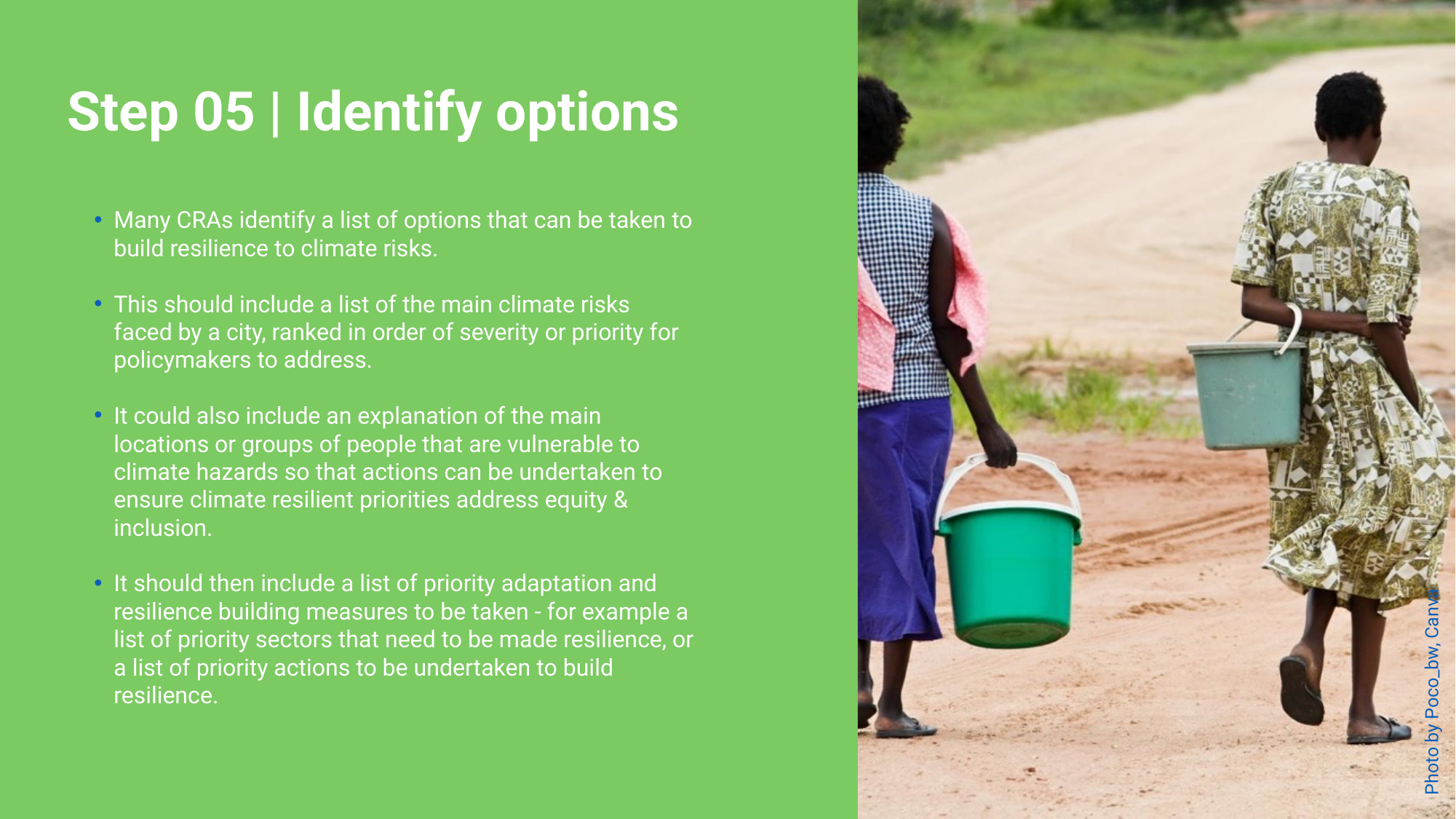

Step 05 | Identify options
Many CRAs identify a list of options that can be taken to build resilience to climate risks.

This should include a list of the main climate risks faced by a city, ranked in order of severity or priority for policymakers to address.

It could also include an explanation of the main locations or groups of people that are vulnerable to climate hazards so that actions can be undertaken to ensure climate resilient priorities address equity & inclusion.

It should then include a list of priority adaptation and resilience building measures to be taken - for example a list of priority sectors that need to be made resilience, or a list of priority actions to be undertaken to build resilience.
Photo by Poco_bw, Canva
45